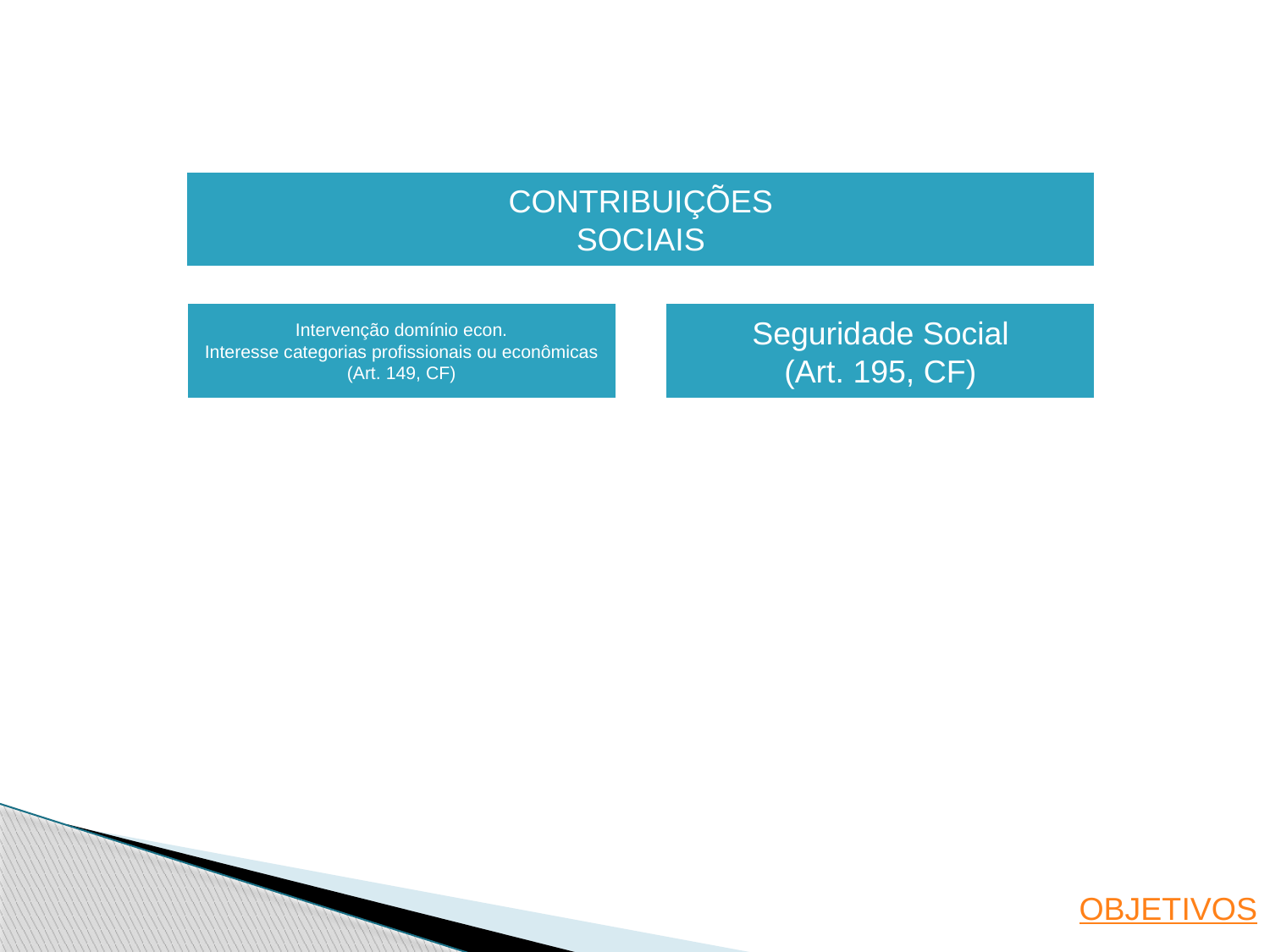

CONTRIBUIÇÕES
SOCIAIS
Intervenção domínio econ.
Interesse categorias profissionais ou econômicas
(Art. 149, CF)
Seguridade Social
(Art. 195, CF)
OBJETIVOS